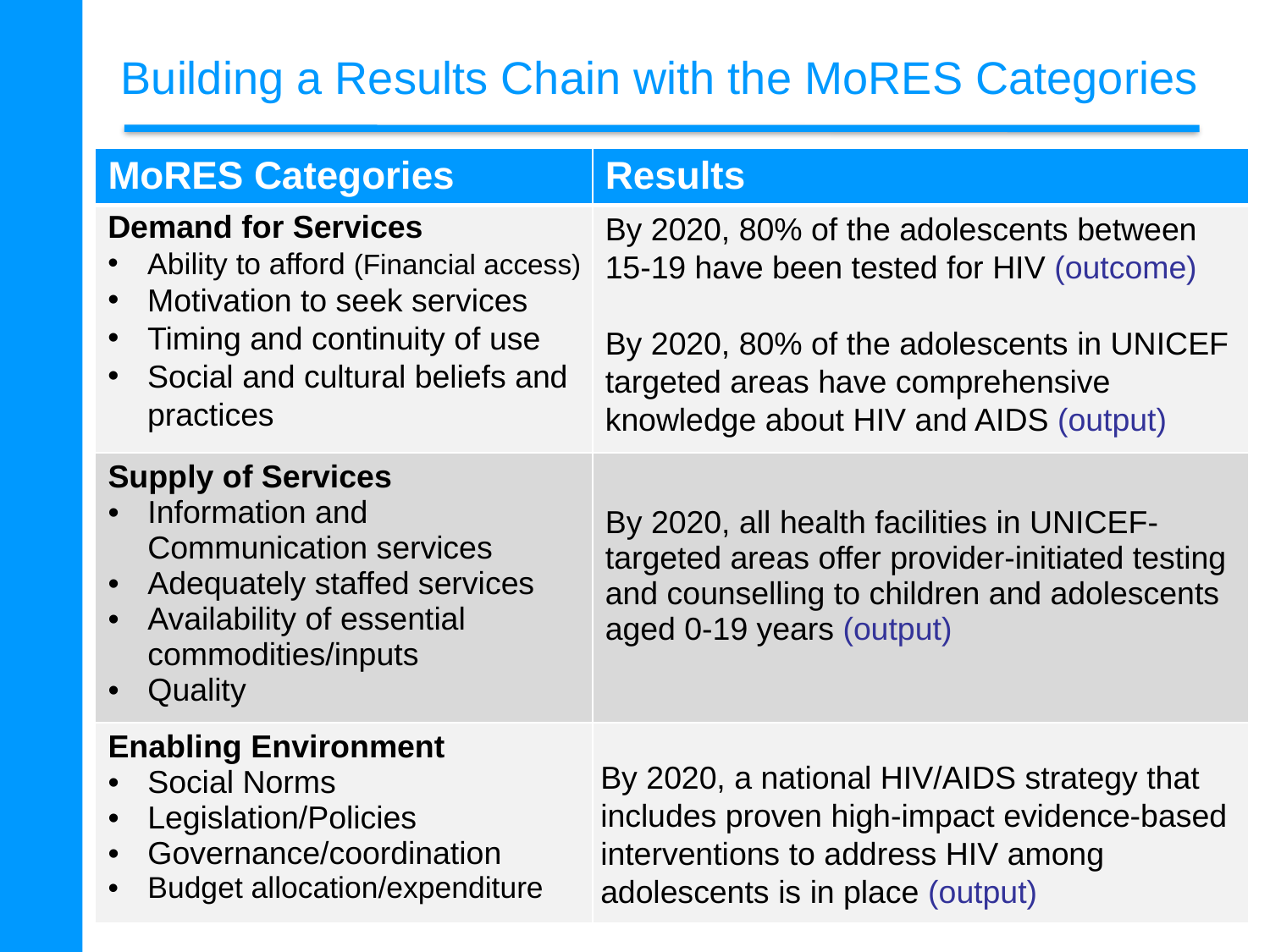

# Building a Results Chain with the MoRES Categories
| MoRES Categories | Results |
| --- | --- |
|  |  |
| Supply of Services Information and Communication services Adequately staffed services Availability of essential commodities/inputs Quality | By 2020, all health facilities in UNICEF-targeted areas offer provider-initiated testing and counselling to children and adolescents aged 0-19 years (output) |
| Enabling Environment Social Norms Legislation/Policies Governance/coordination Budget allocation/expenditure |  |
Demand for Services
Ability to afford (Financial access)
Motivation to seek services
Timing and continuity of use
Social and cultural beliefs and practices
By 2020, 80% of the adolescents between 15-19 have been tested for HIV (outcome)

By 2020, 80% of the adolescents in UNICEF targeted areas have comprehensive knowledge about HIV and AIDS (output)

By 2020, a national HIV/AIDS strategy that includes proven high-impact evidence-based interventions to address HIV among adolescents is in place (output)